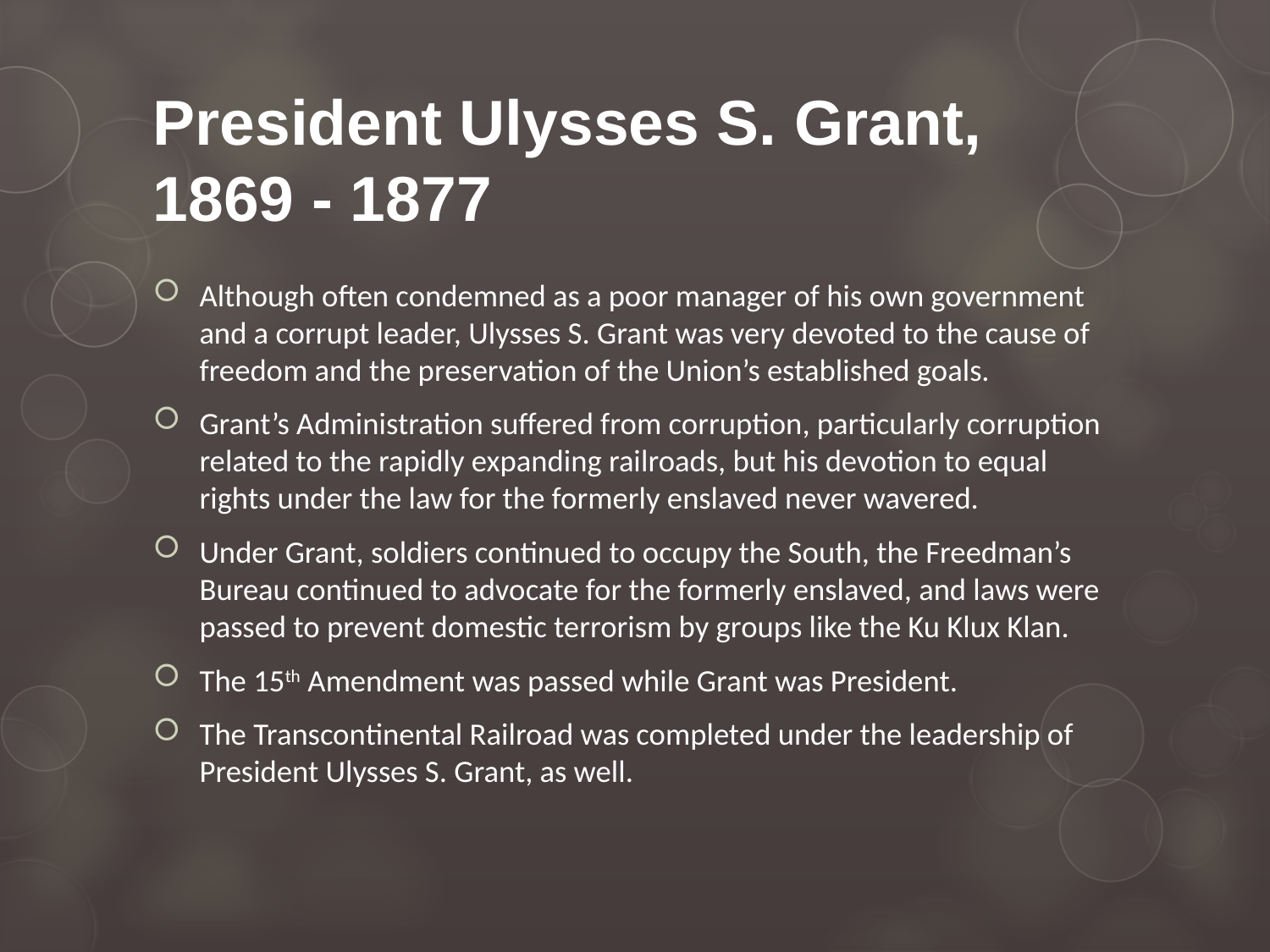

# President Ulysses S. Grant, 1869 - 1877
Although often condemned as a poor manager of his own government and a corrupt leader, Ulysses S. Grant was very devoted to the cause of freedom and the preservation of the Union’s established goals.
Grant’s Administration suffered from corruption, particularly corruption related to the rapidly expanding railroads, but his devotion to equal rights under the law for the formerly enslaved never wavered.
Under Grant, soldiers continued to occupy the South, the Freedman’s Bureau continued to advocate for the formerly enslaved, and laws were passed to prevent domestic terrorism by groups like the Ku Klux Klan.
The 15th Amendment was passed while Grant was President.
The Transcontinental Railroad was completed under the leadership of President Ulysses S. Grant, as well.